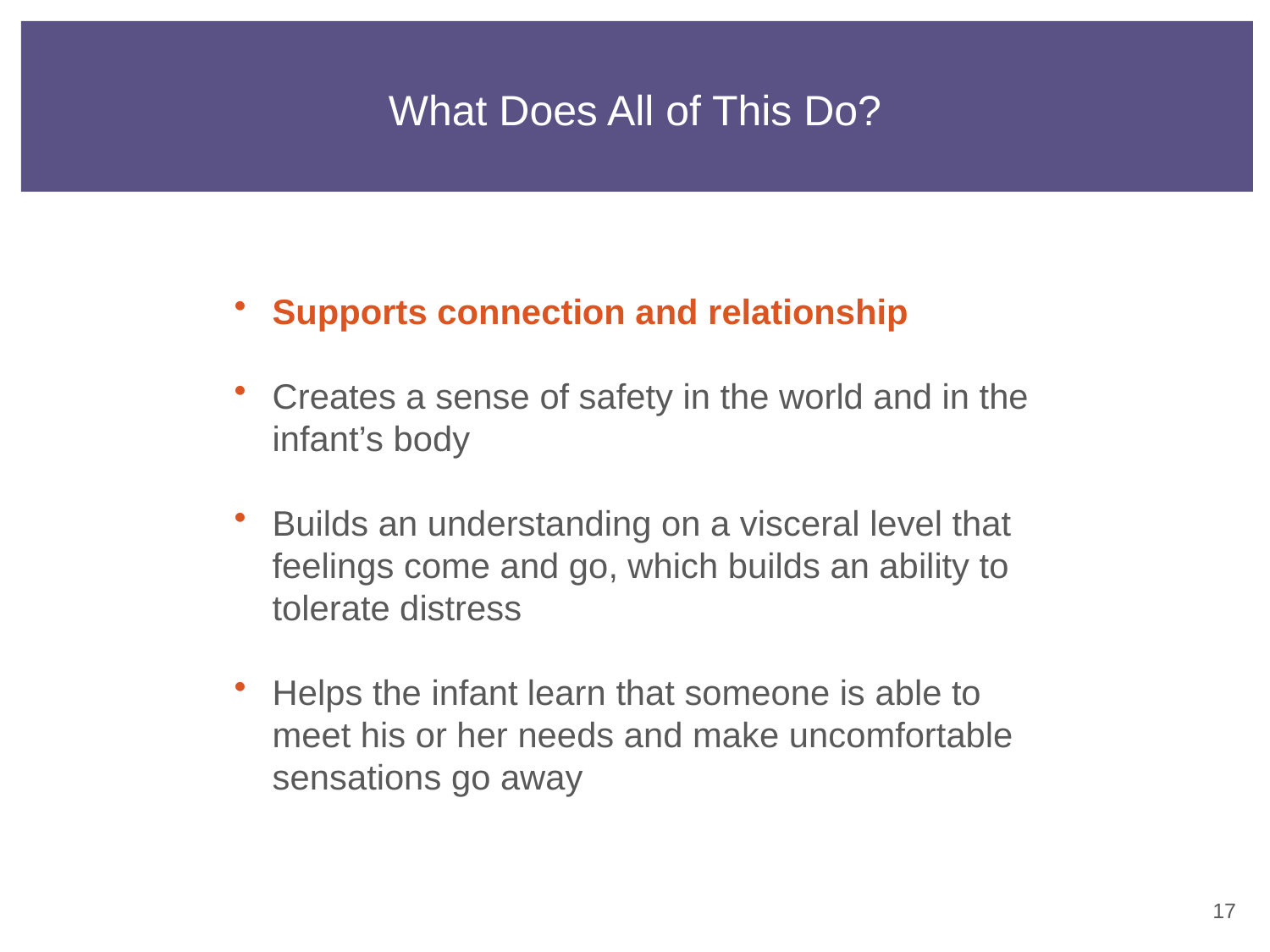

# What Does All of This Do?
Supports connection and relationship
Creates a sense of safety in the world and in the infant’s body
Builds an understanding on a visceral level that feelings come and go, which builds an ability to tolerate distress
Helps the infant learn that someone is able to meet his or her needs and make uncomfortable sensations go away

17